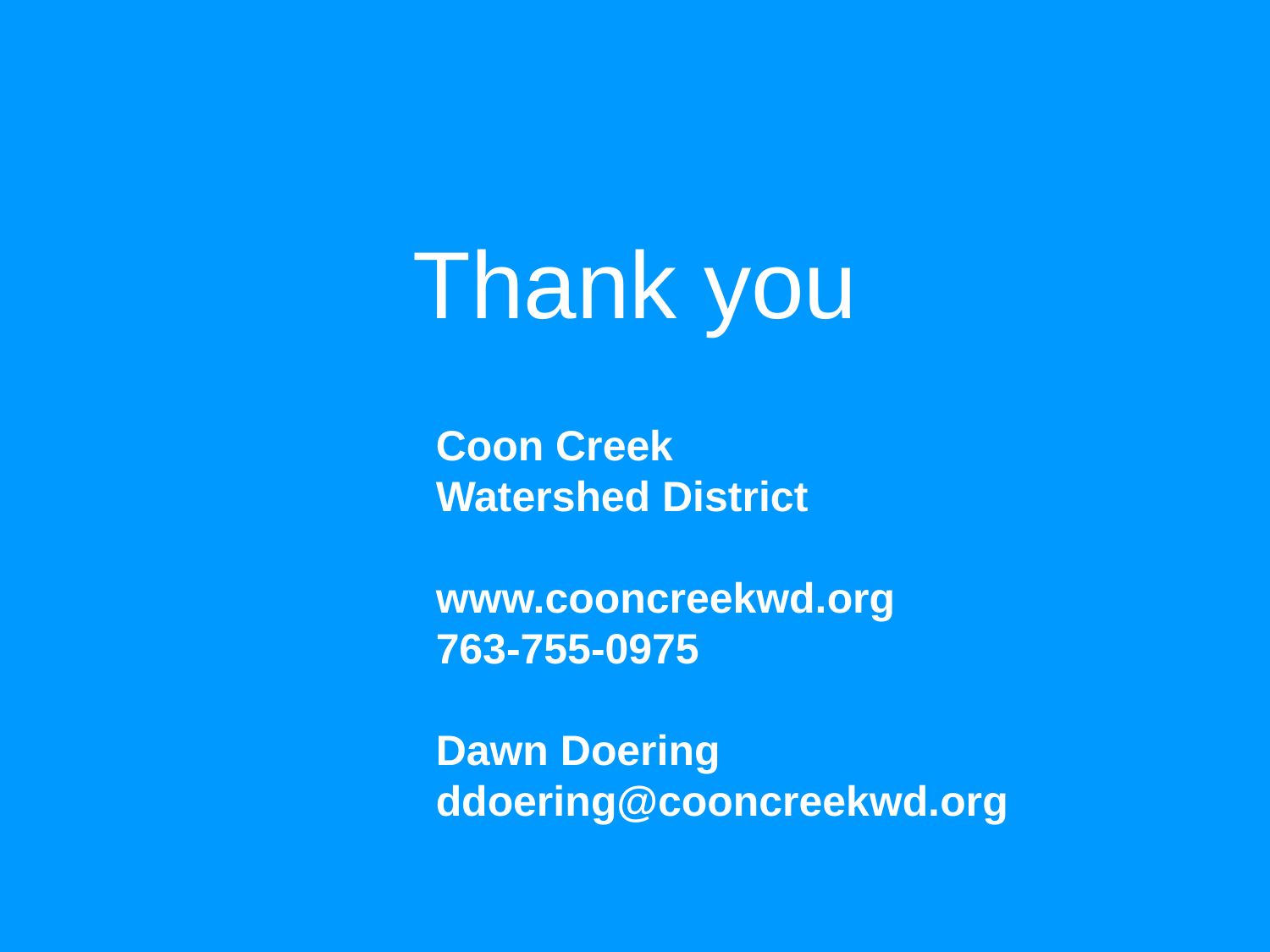

# Thank you
Coon Creek
Watershed District

www.cooncreekwd.org
763-755-0975

Dawn Doering
ddoering@cooncreekwd.org